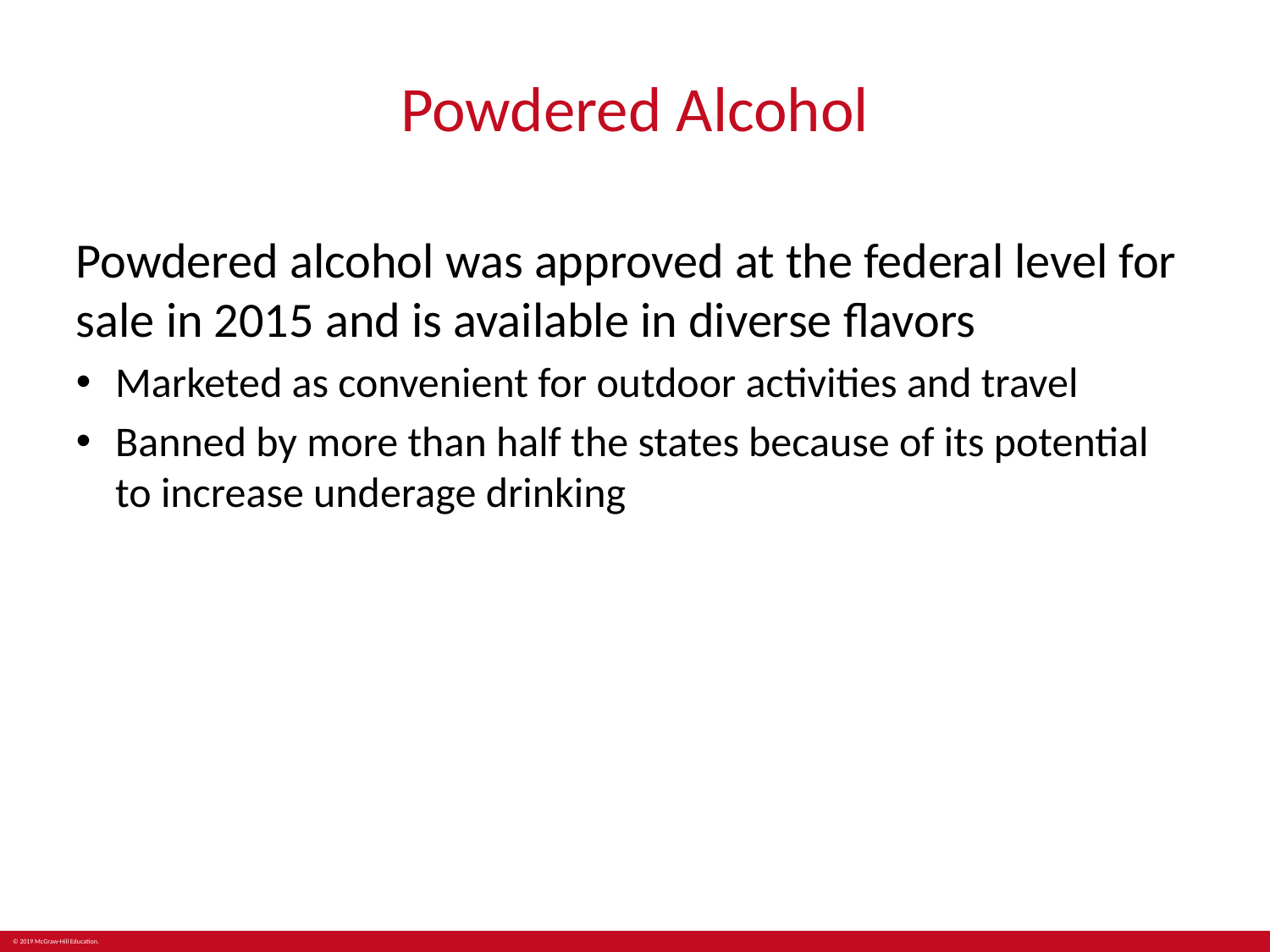

# Powdered Alcohol
Powdered alcohol was approved at the federal level for sale in 2015 and is available in diverse flavors
Marketed as convenient for outdoor activities and travel
Banned by more than half the states because of its potential to increase underage drinking